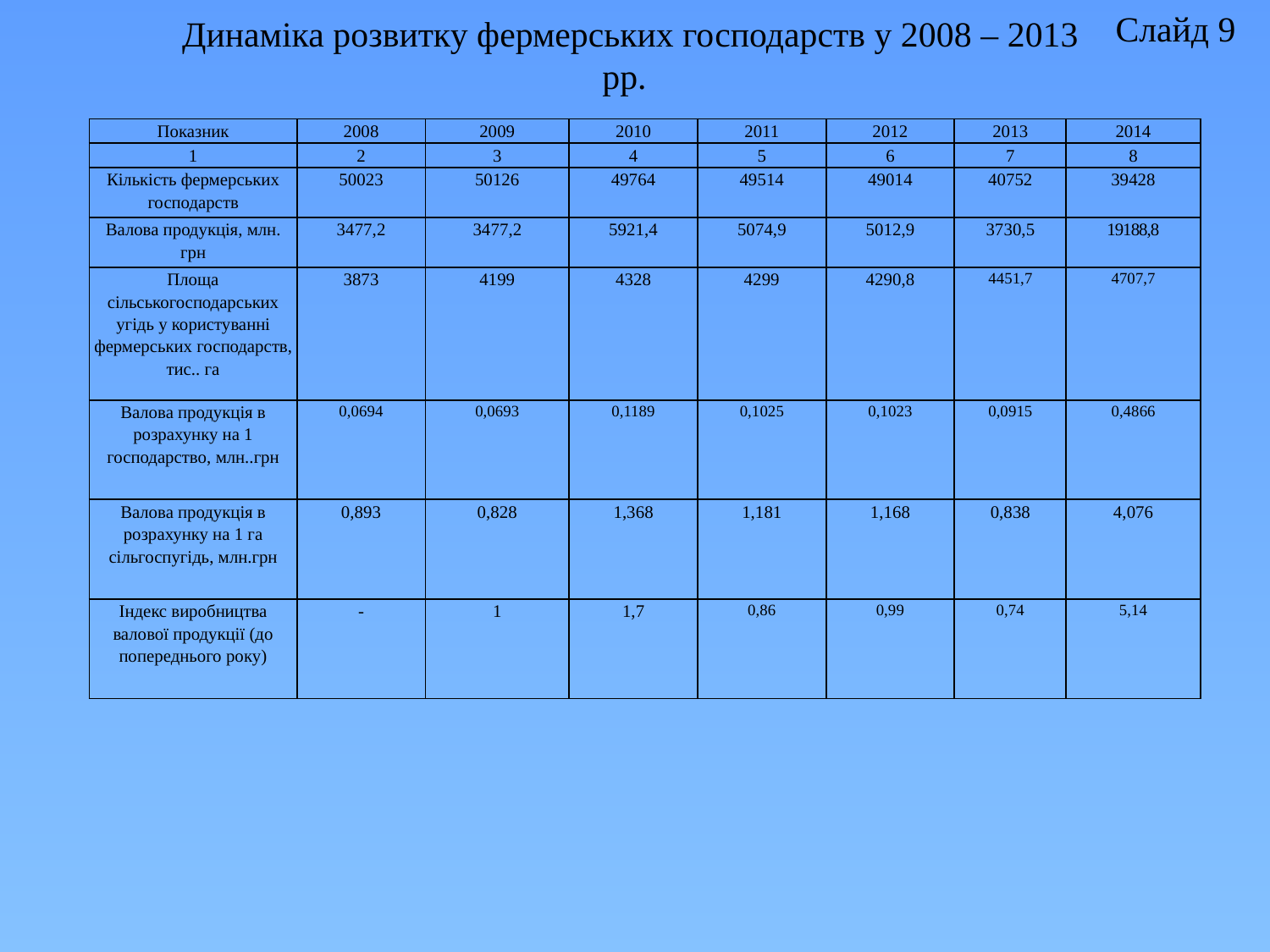

Слайд 9
Динаміка розвитку фермерських господарств у 2008 – 2013 рр.

| Показник | 2008 | 2009 | 2010 | 2011 | 2012 | 2013 | 2014 |
| --- | --- | --- | --- | --- | --- | --- | --- |
| 1 | 2 | 3 | 4 | 5 | 6 | 7 | 8 |
| Кількість фермерських господарств | 50023 | 50126 | 49764 | 49514 | 49014 | 40752 | 39428 |
| Валова продукція, млн. грн | 3477,2 | 3477,2 | 5921,4 | 5074,9 | 5012,9 | 3730,5 | 19188,8 |
| Площа сільськогосподарських угідь у користуванні фермерських господарств, тис.. га | 3873 | 4199 | 4328 | 4299 | 4290,8 | 4451,7 | 4707,7 |
| Валова продукція в розрахунку на 1 господарство, млн..грн | 0,0694 | 0,0693 | 0,1189 | 0,1025 | 0,1023 | 0,0915 | 0,4866 |
| Валова продукція в розрахунку на 1 га сільгоспугідь, млн.грн | 0,893 | 0,828 | 1,368 | 1,181 | 1,168 | 0,838 | 4,076 |
| Індекс виробництва валової продукції (до попереднього року) | - | 1 | 1,7 | 0,86 | 0,99 | 0,74 | 5,14 |